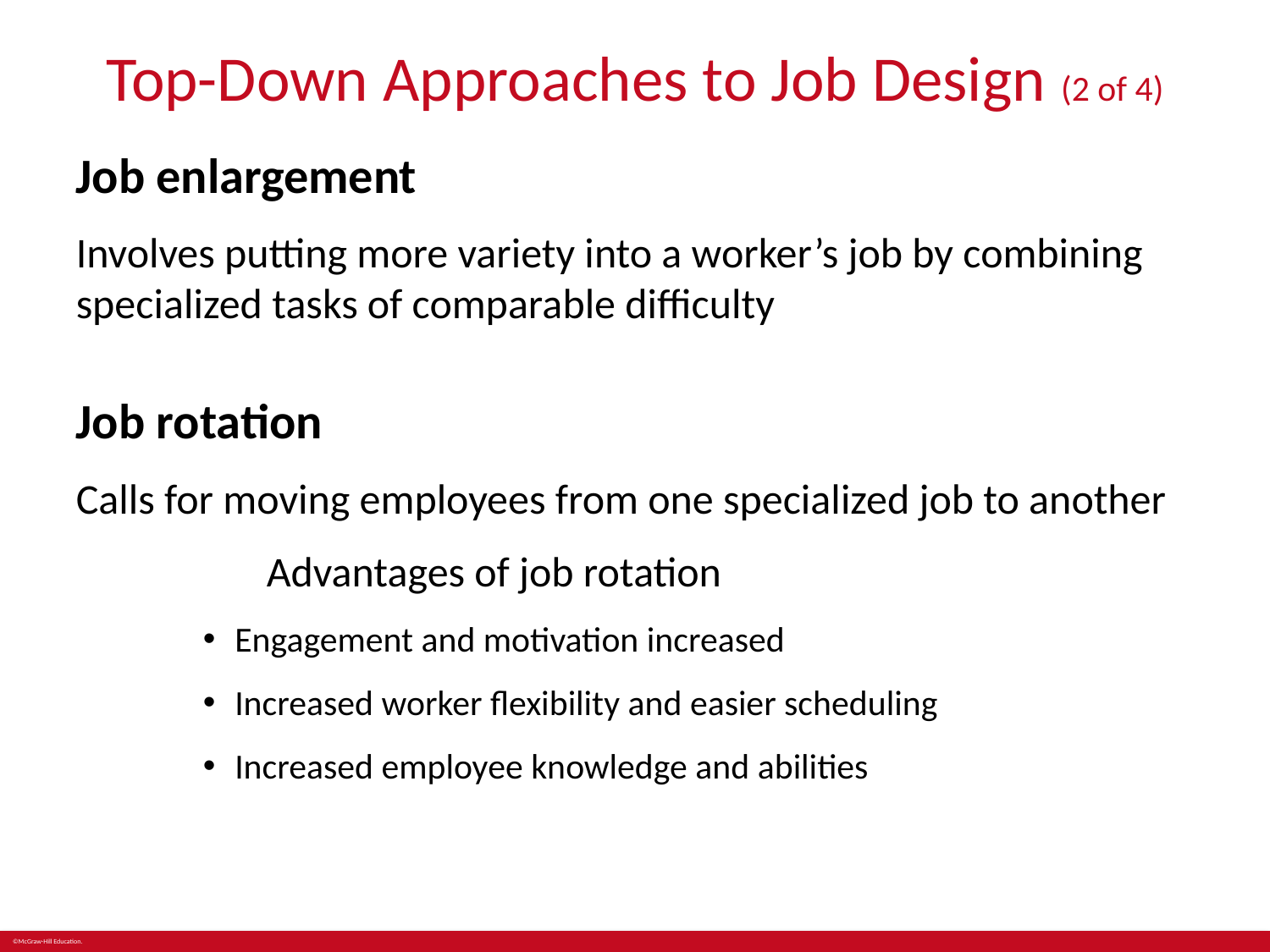

# Top-Down Approaches to Job Design (2 of 4)
Job enlargement
Involves putting more variety into a worker’s job by combining specialized tasks of comparable difficulty

Job rotation
Calls for moving employees from one specialized job to another
	Advantages of job rotation
Engagement and motivation increased
Increased worker flexibility and easier scheduling
Increased employee knowledge and abilities